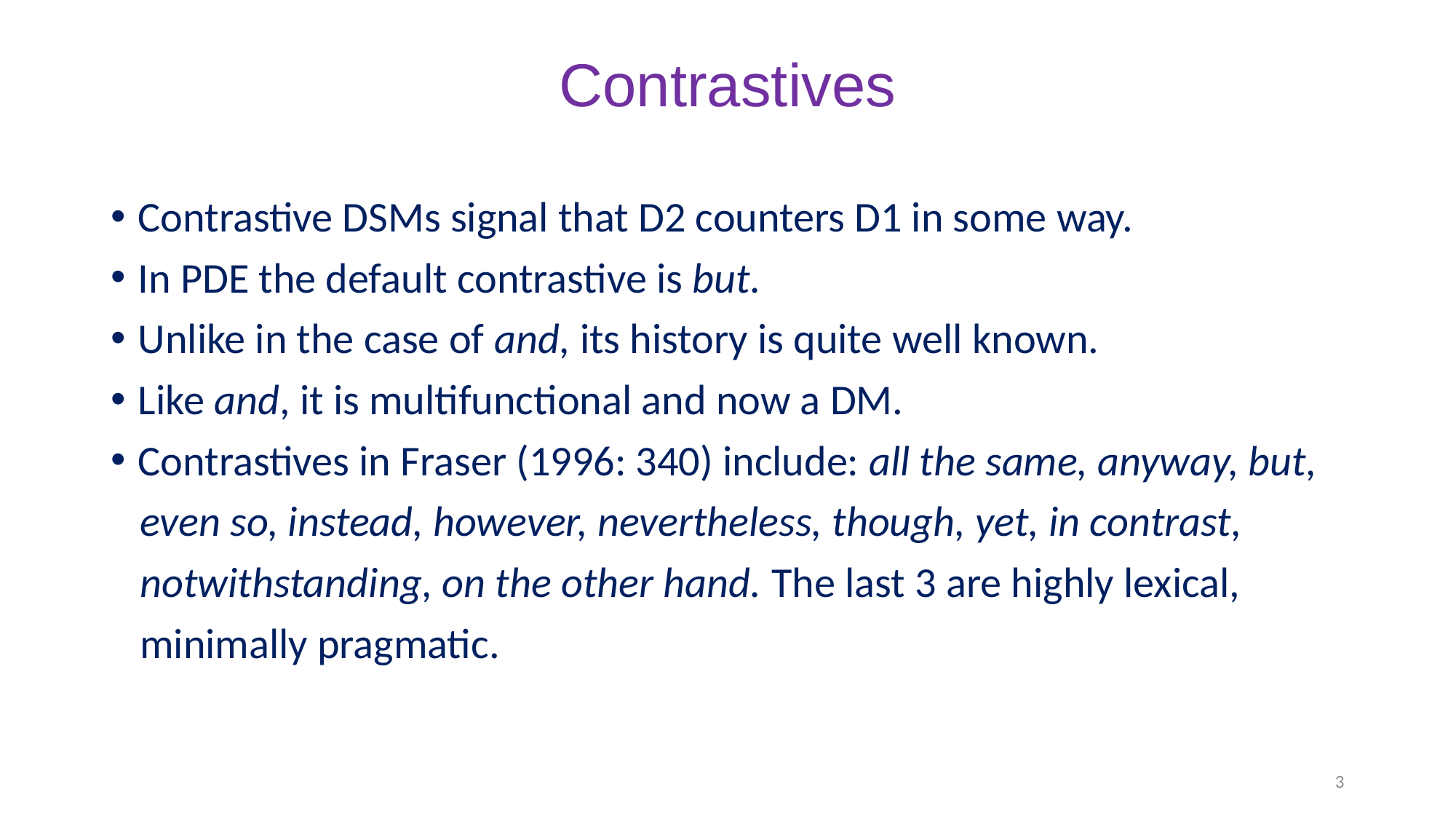

# Contrastives
Contrastive DSMs signal that D2 counters D1 in some way.
In PDE the default contrastive is but.
Unlike in the case of and, its history is quite well known.
Like and, it is multifunctional and now a DM.
Contrastives in Fraser (1996: 340) include: all the same, anyway, but,
   even so, instead, however, nevertheless, though, yet, in contrast,
   notwithstanding, on the other hand. The last 3 are highly lexical,
   minimally pragmatic.

3